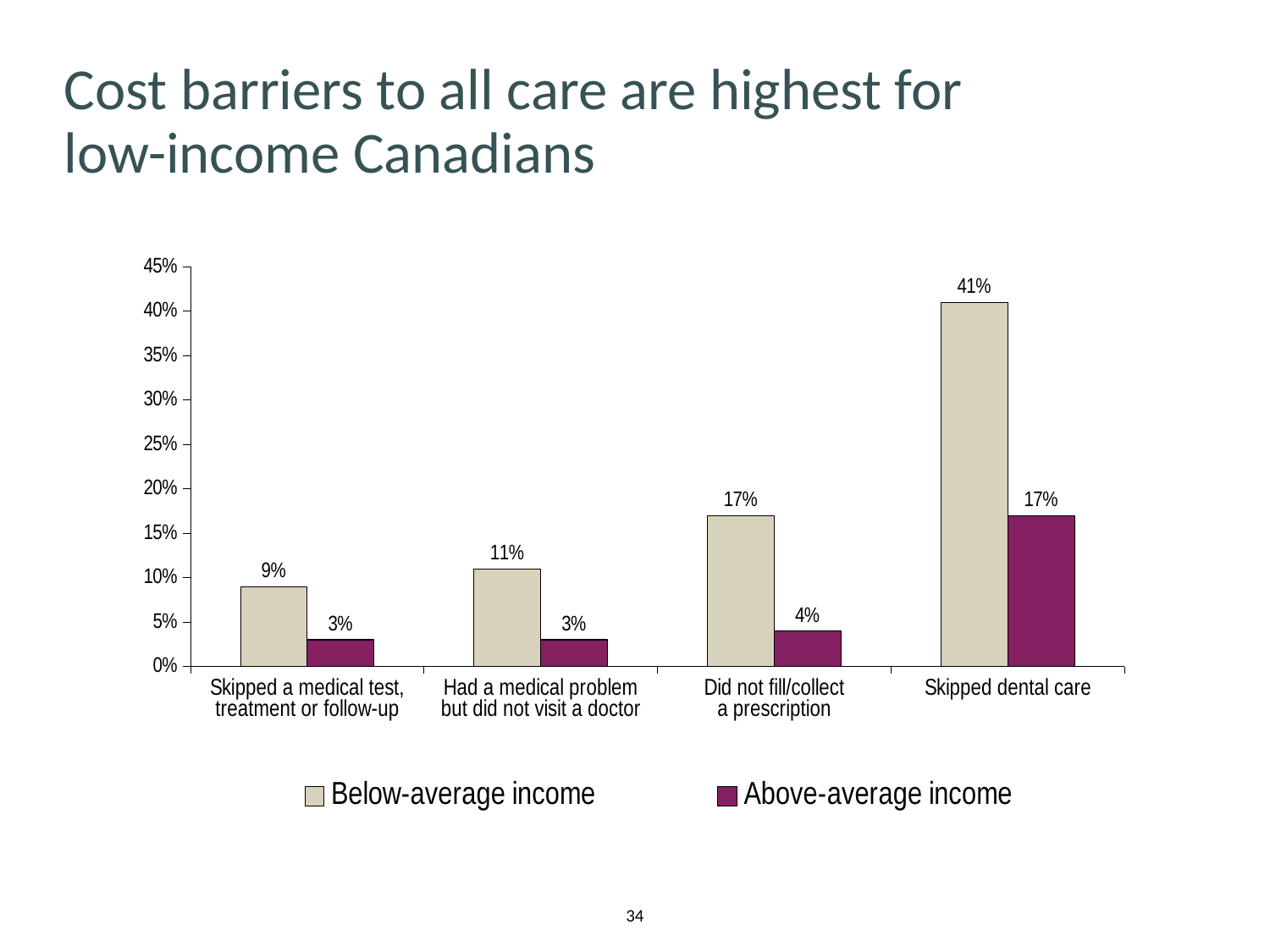

# Cost barriers to all care are highest for low-income Canadians

### Chart

| Category | Below-average income | Above-average income |
|---|---|---|
| Skipped a medical test, treatment or follow-up | 0.09 | 0.03 |
| Had a medical problem
but did not visit a doctor | 0.11 | 0.03 |
| Did not fill/collect
a prescription | 0.17 | 0.04 |
| Skipped dental care | 0.41 | 0.17 |